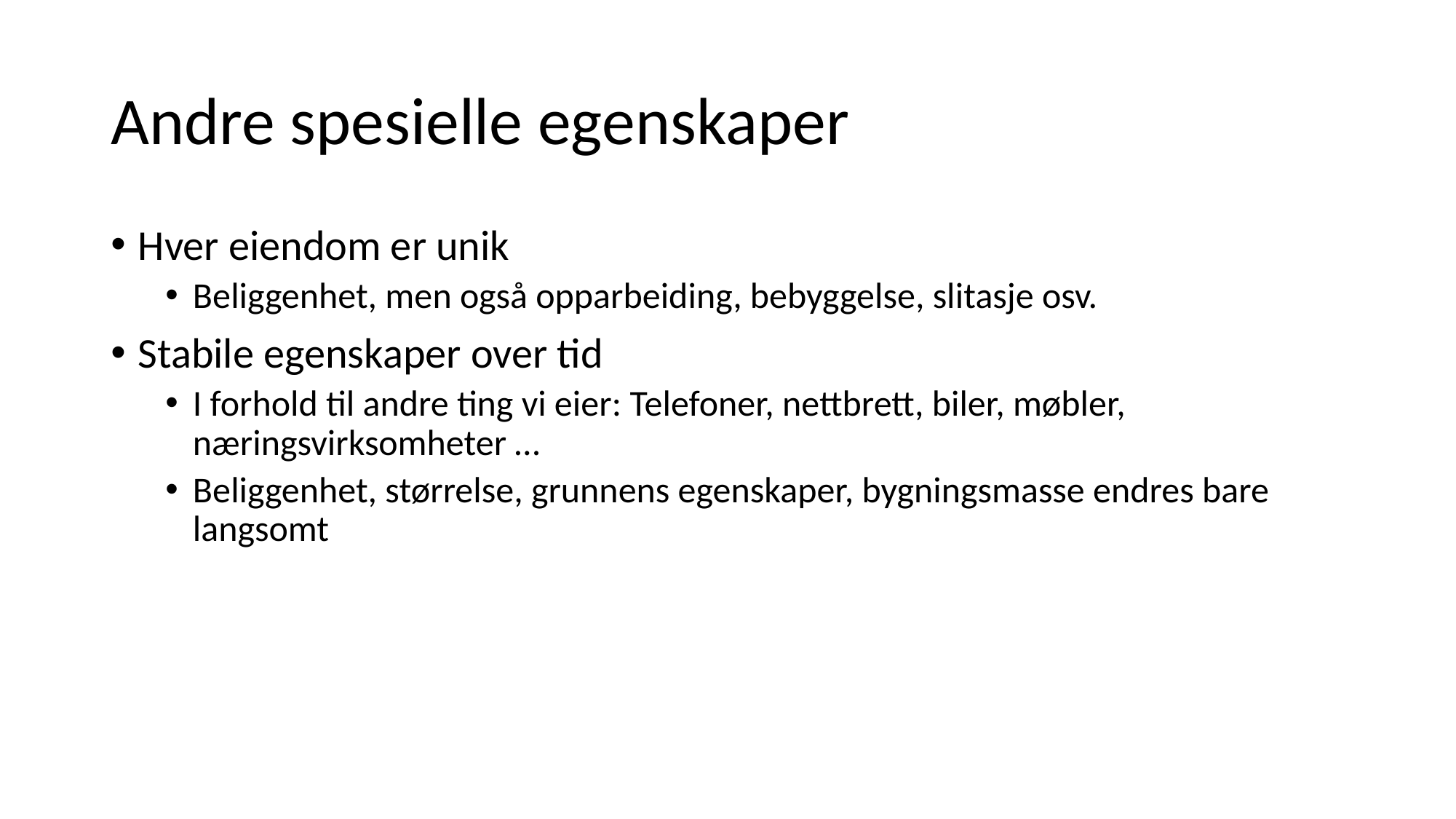

# Andre spesielle egenskaper
Hver eiendom er unik
Beliggenhet, men også opparbeiding, bebyggelse, slitasje osv.
Stabile egenskaper over tid
I forhold til andre ting vi eier: Telefoner, nettbrett, biler, møbler, næringsvirksomheter …
Beliggenhet, størrelse, grunnens egenskaper, bygningsmasse endres bare langsomt